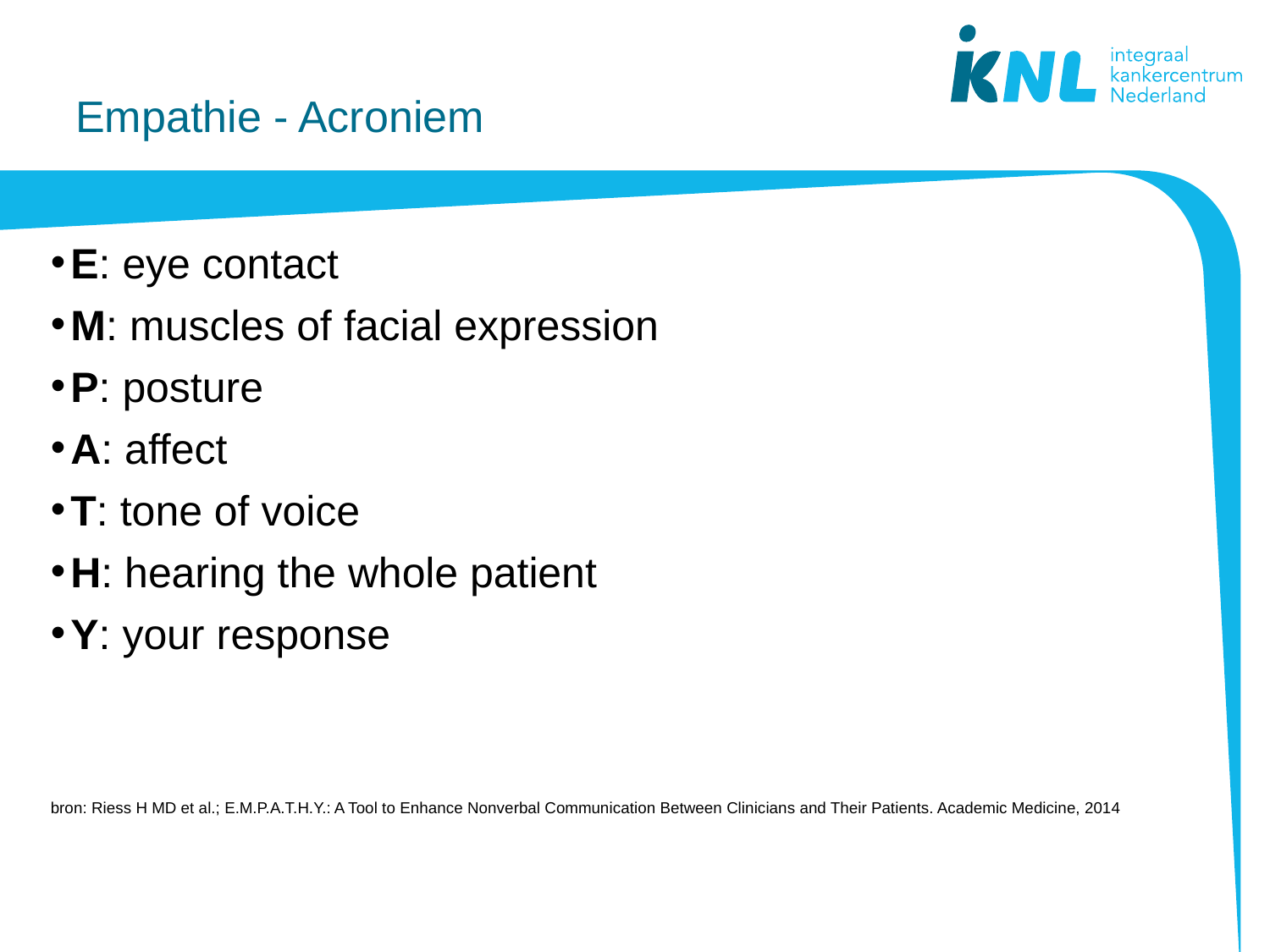

# Empathie - Acroniem
E: eye contact
M: muscles of facial expression
P: posture
A: affect
T: tone of voice
H: hearing the whole patient
Y: your response

bron: Riess H MD et al.; E.M.P.A.T.H.Y.: A Tool to Enhance Nonverbal Communication Between Clinicians and Their Patients. Academic Medicine, 2014